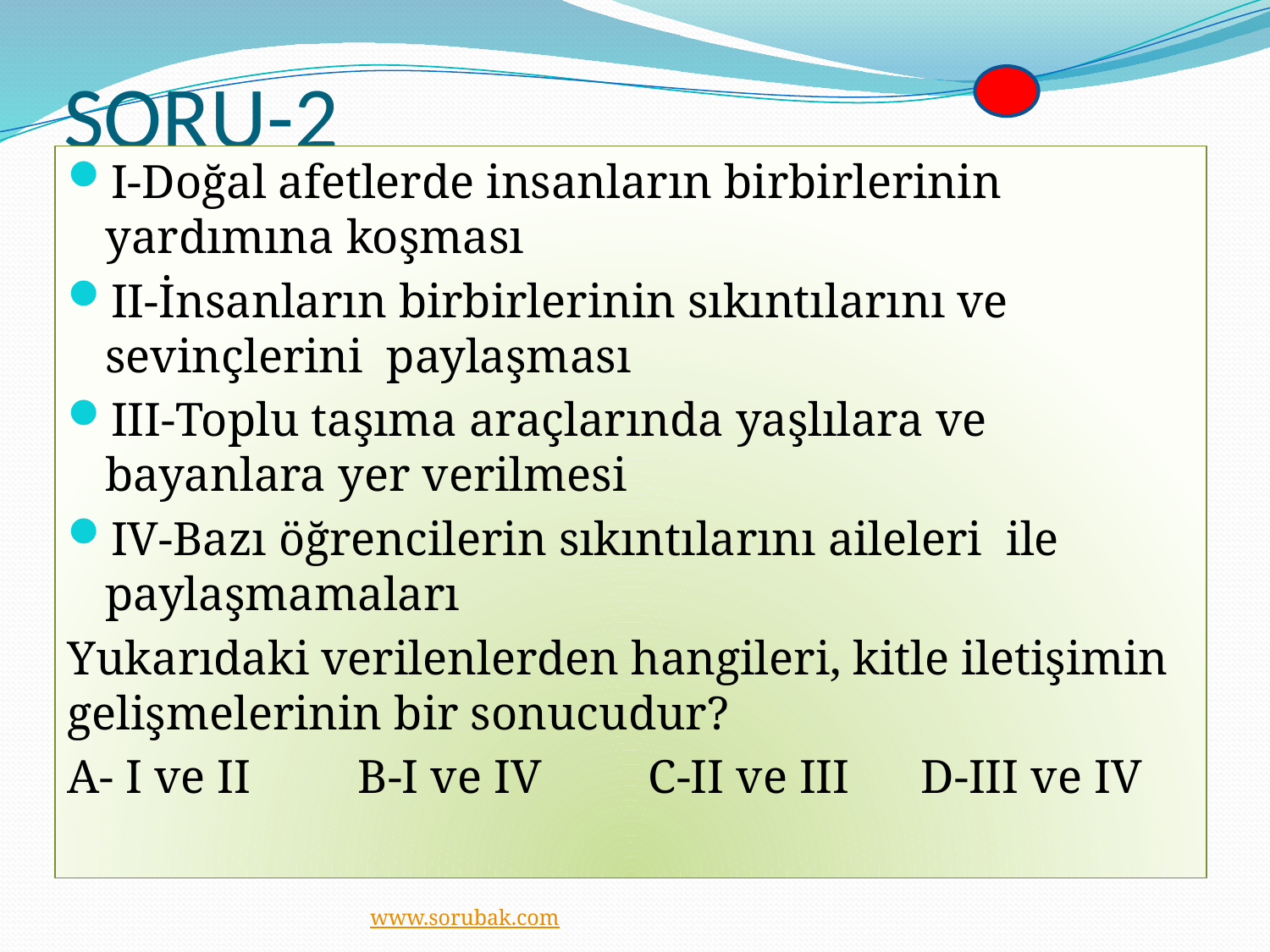

# SORU-2

I-Doğal afetlerde insanların birbirlerinin yardımına koşması
II-İnsanların birbirlerinin sıkıntılarını ve sevinçlerini  paylaşması
III-Toplu taşıma araçlarında yaşlılara ve bayanlara yer verilmesi
IV-Bazı öğrencilerin sıkıntılarını aileleri  ile paylaşmamaları
Yukarıdaki verilenlerden hangileri, kitle iletişimin gelişmelerinin bir sonucudur?
A- I ve II         B-I ve IV         C-II ve III      D-III ve IV
www.sorubak.com